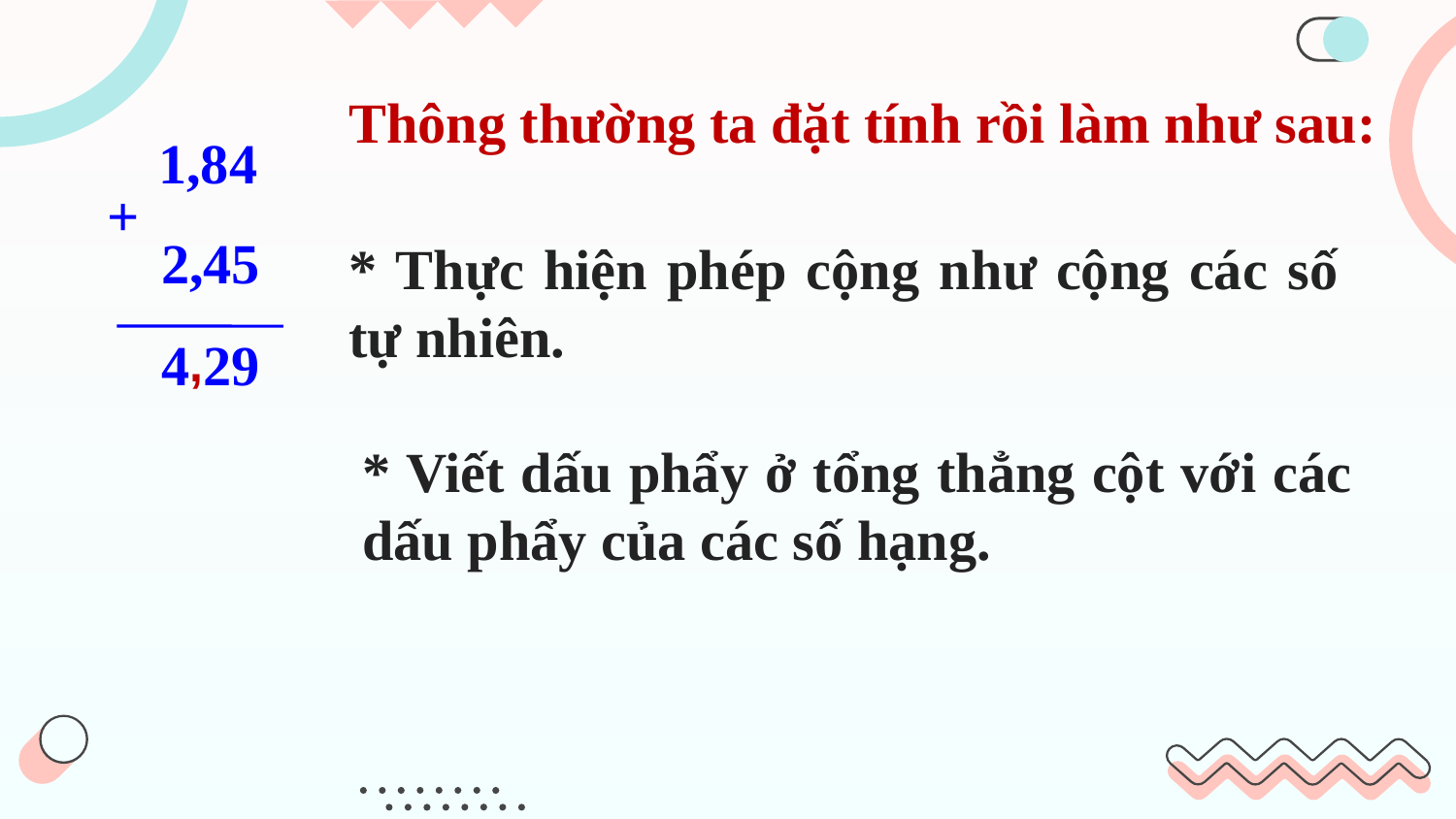

Thông thường ta đặt tính rồi làm như sau:
1,84
+
2,45
* Thực hiện phép cộng như cộng các số tự nhiên.
4 29

,
* Viết dấu phẩy ở tổng thẳng cột với các dấu phẩy của các số hạng.